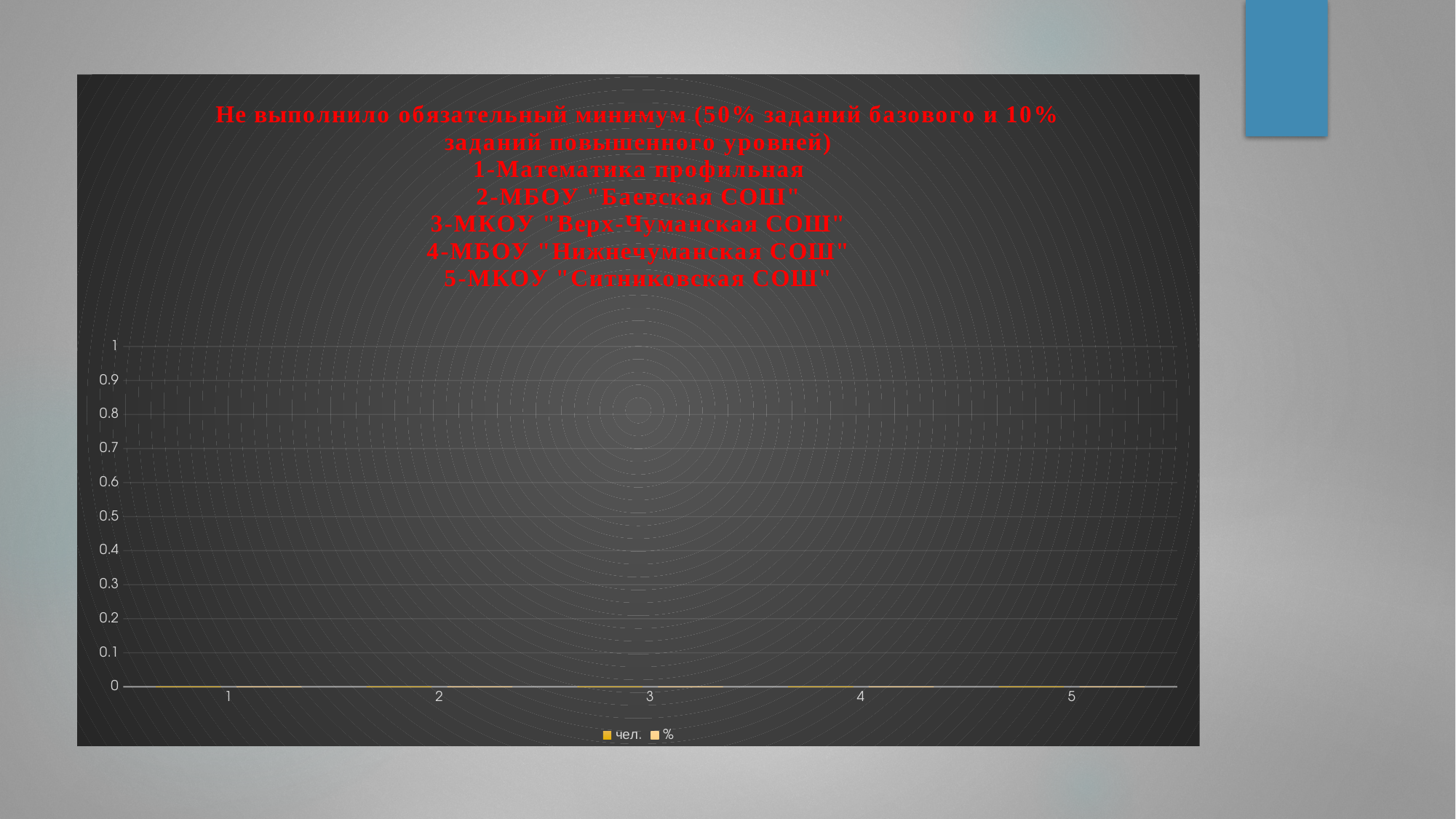

#

### Chart: Не выполнило обязательный минимум (50% заданий базового и 10% заданий повышенного уровней)
1-Математика профильная
2-МБОУ "Баевская СОШ"
3-МКОУ "Верх-Чуманская СОШ"
4-МБОУ "Нижнечуманская СОШ"
5-МКОУ "Ситниковская СОШ"

| Category |  |  |
|---|---|---|